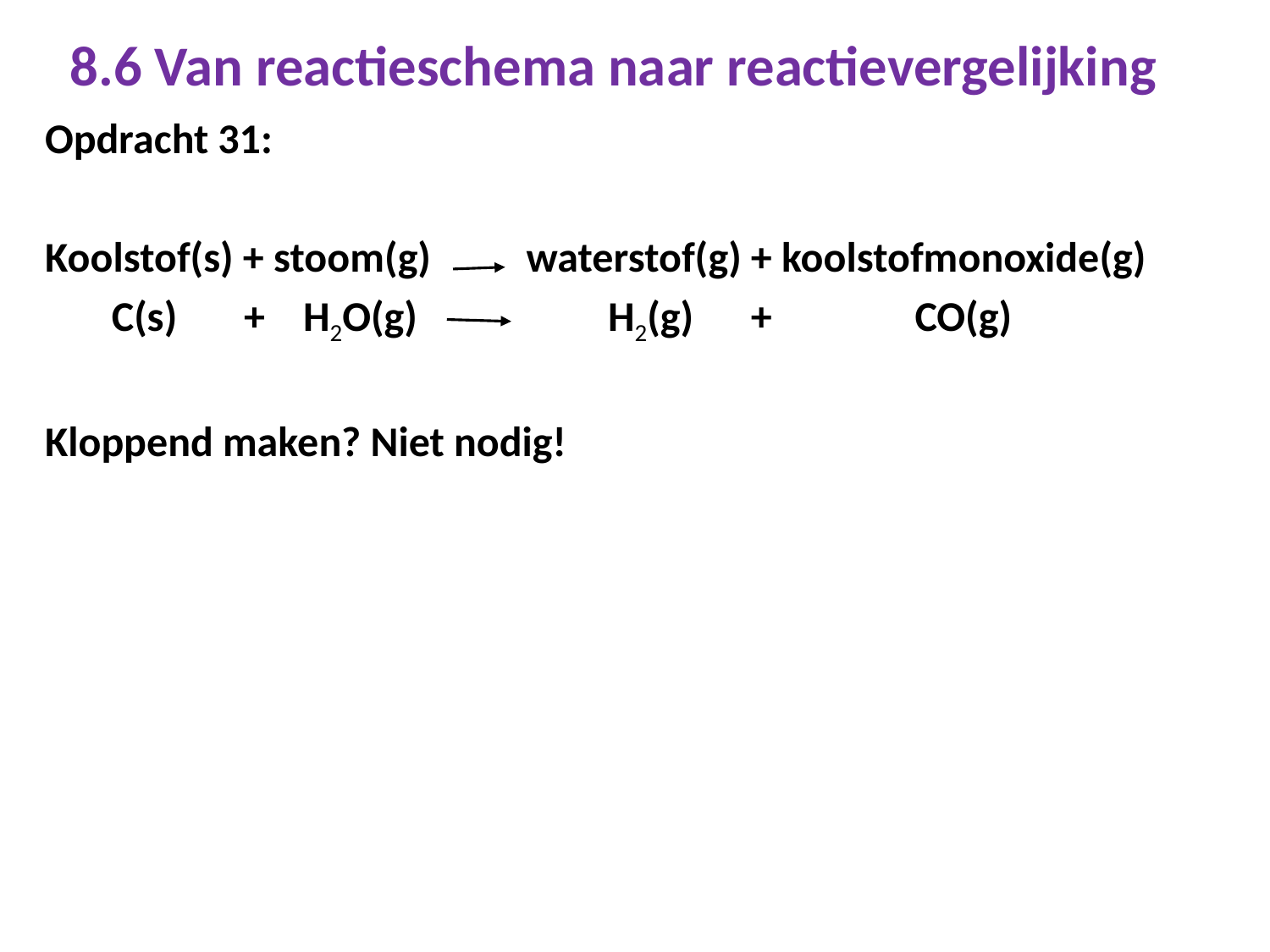

# 8.6 Van reactieschema naar reactievergelijking
Opdracht 31:

Koolstof(s) + stoom(g)          waterstof(g) + koolstofmonoxide(g)
       C(s)       +    H2O(g)                    H2(g)      +               CO(g)

Kloppend maken? Niet nodig!